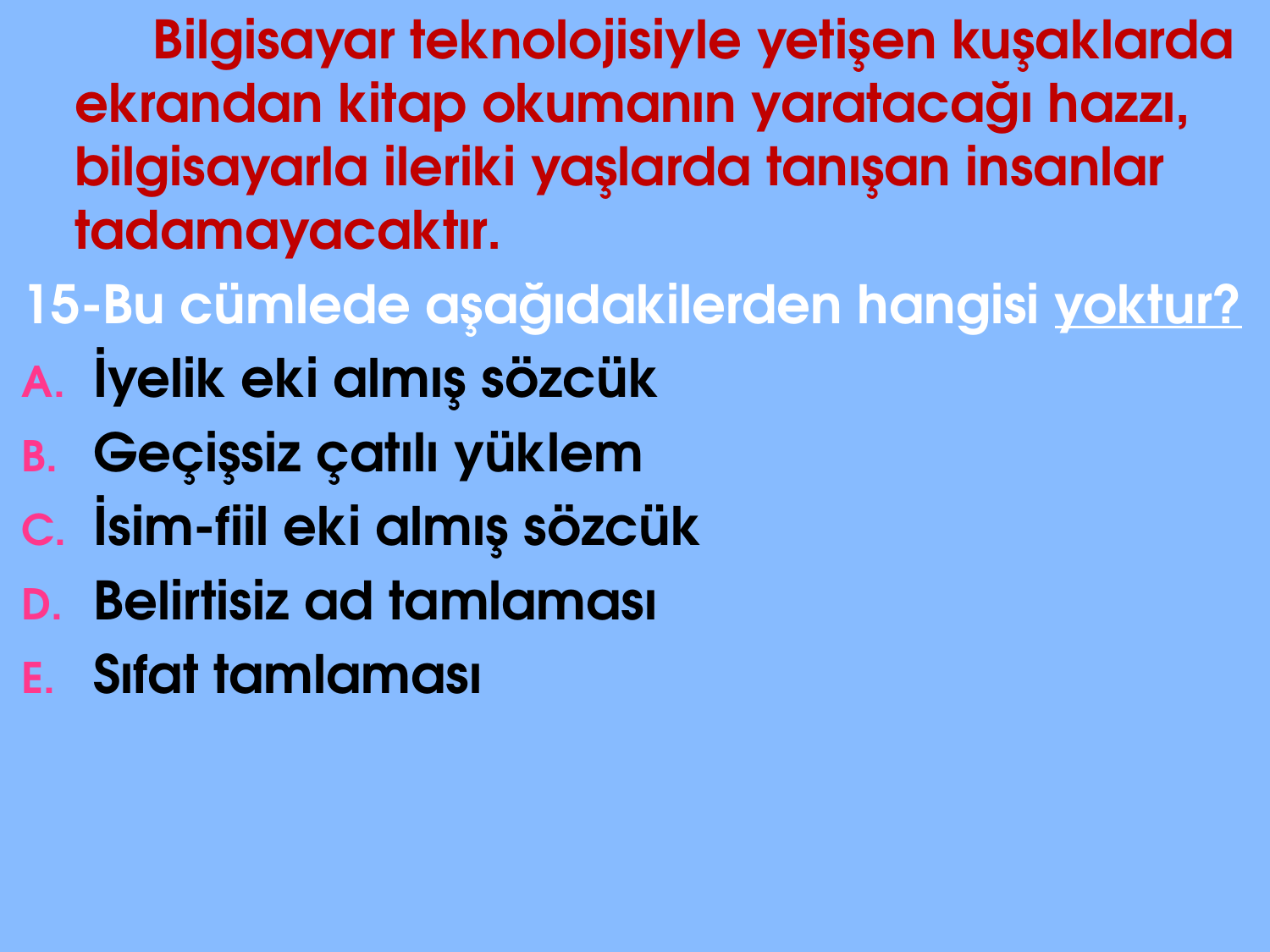

Bilgisayar teknolojisiyle yetişen kuşaklarda ekrandan kitap okumanın yaratacağı hazzı, bilgisayarla ileriki yaşlarda tanışan insanlar tadamayacaktır.
15-Bu cümlede aşağıdakilerden hangisi yoktur?
İyelik eki almış sözcük
Geçişsiz çatılı yüklem
İsim-fiil eki almış sözcük
Belirtisiz ad tamlaması
Sıfat tamlaması